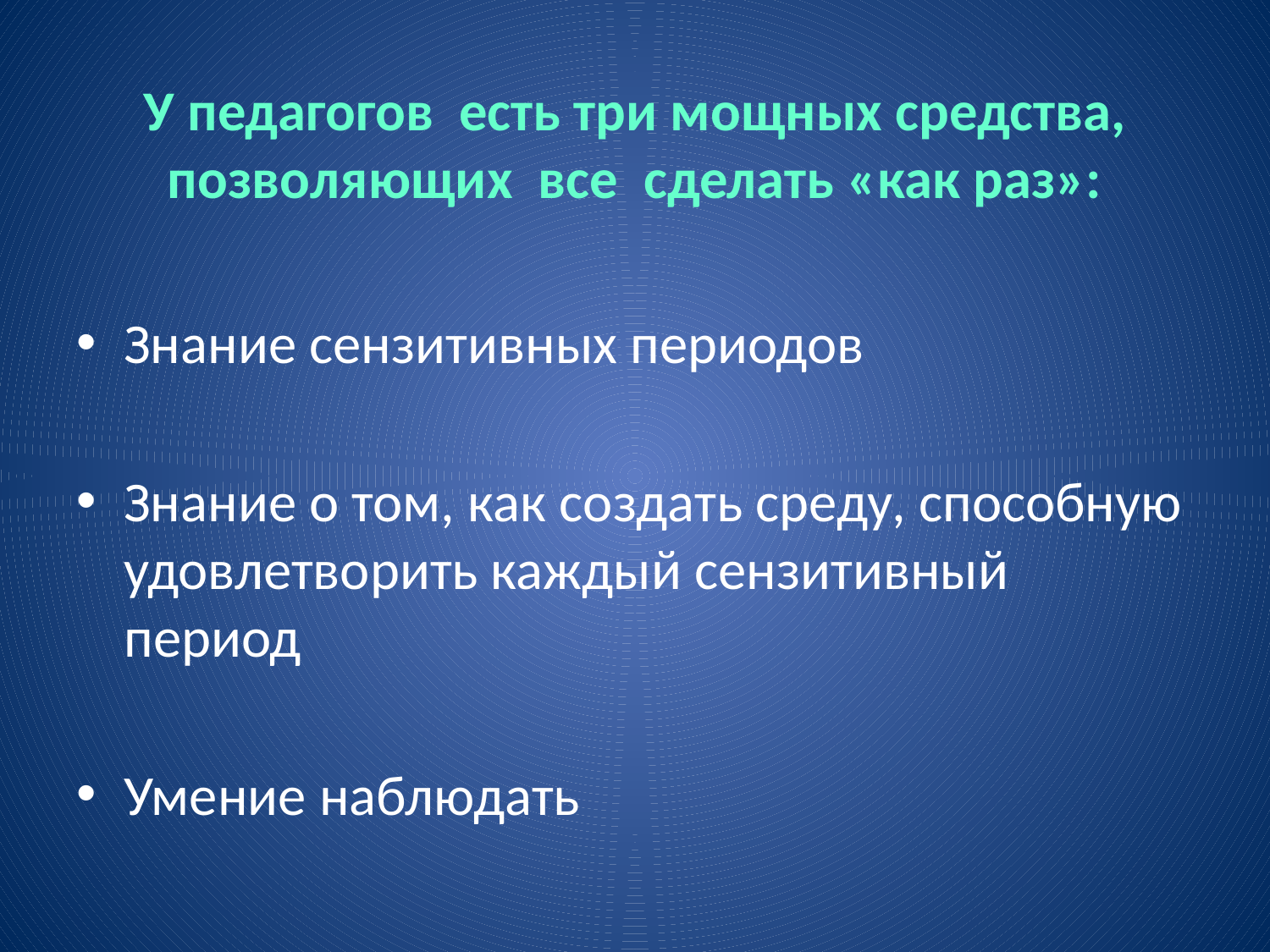

# У педагогов  есть три мощных средства, позволяющих  все  сделать «как раз»:

Знание сензитивных периодов

Знание о том, как создать среду, способную удовлетворить каждый сензитивный период

Умение наблюдать